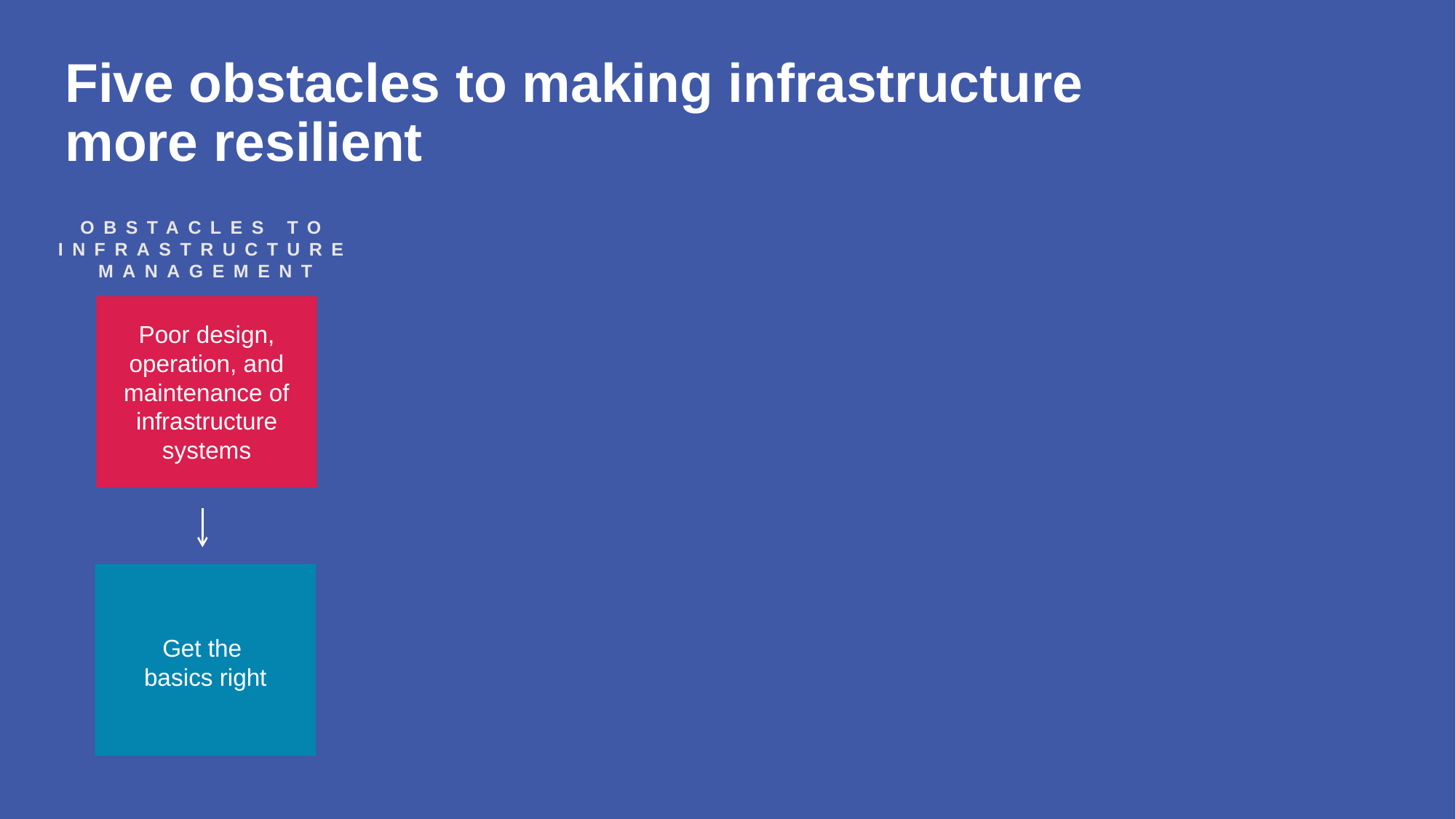

Five obstacles to making infrastructure more resilient
OBSTACLES TO INFRASTRUCTURE MANAGEMENT

Poor design, operation, and maintenance of infrastructure systems

Get the
basics right